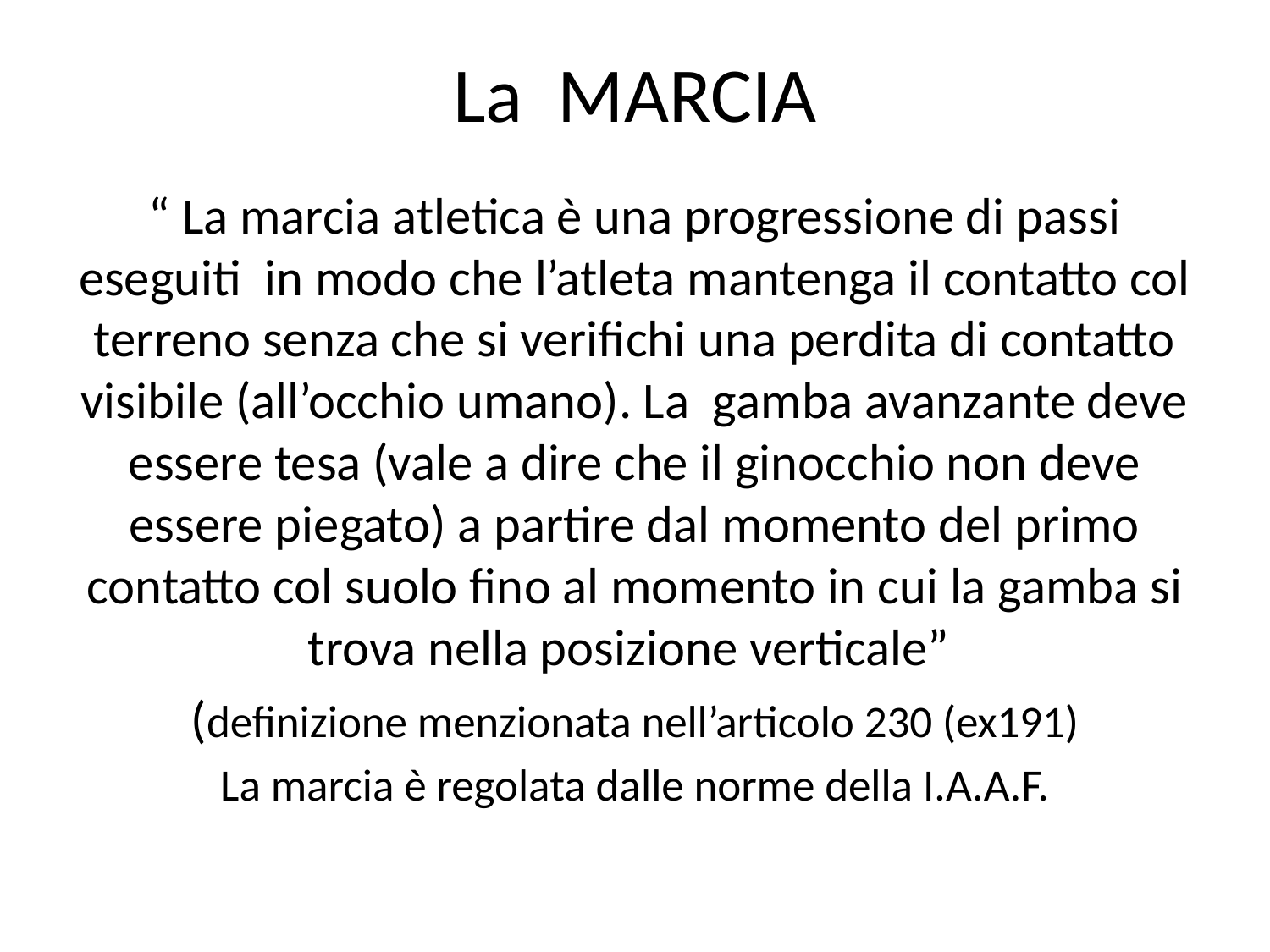

# La  MARCIA
“ La marcia atletica è una progressione di passi eseguiti  in modo che l’atleta mantenga il contatto col terreno senza che si verifichi una perdita di contatto visibile (all’occhio umano). La  gamba avanzante deve essere tesa (vale a dire che il ginocchio non deve essere piegato) a partire dal momento del primo contatto col suolo fino al momento in cui la gamba si trova nella posizione verticale”
(definizione menzionata nell’articolo 230 (ex191)
La marcia è regolata dalle norme della I.A.A.F.